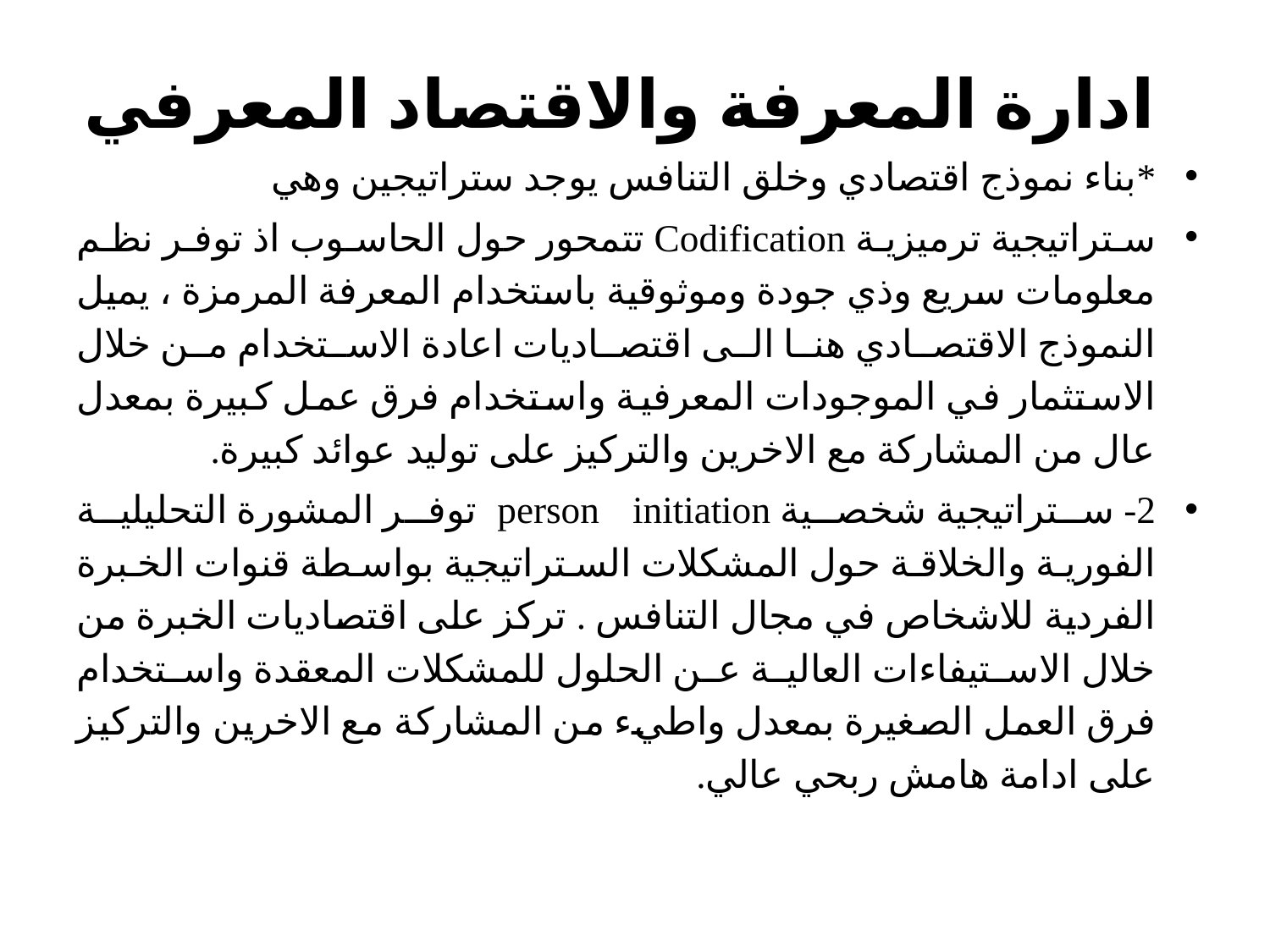

# ادارة المعرفة والاقتصاد المعرفي
*بناء نموذج اقتصادي وخلق التنافس يوجد ستراتيجين وهي
ستراتيجية ترميزية Codification تتمحور حول الحاسوب اذ توفر نظم معلومات سريع وذي جودة وموثوقية باستخدام المعرفة المرمزة ، يميل النموذج الاقتصادي هنا الى اقتصاديات اعادة الاستخدام من خلال الاستثمار في الموجودات المعرفية واستخدام فرق عمل كبيرة بمعدل عال من المشاركة مع الاخرين والتركيز على توليد عوائد كبيرة.
2- ستراتيجية شخصية person initiation  توفر المشورة التحليلية الفورية والخلاقة حول المشكلات الستراتيجية بواسطة قنوات الخبرة الفردية للاشخاص في مجال التنافس . تركز على اقتصاديات الخبرة من خلال الاستيفاءات العالية عن الحلول للمشكلات المعقدة واستخدام فرق العمل الصغيرة بمعدل واطيء من المشاركة مع الاخرين والتركيز على ادامة هامش ربحي عالي.